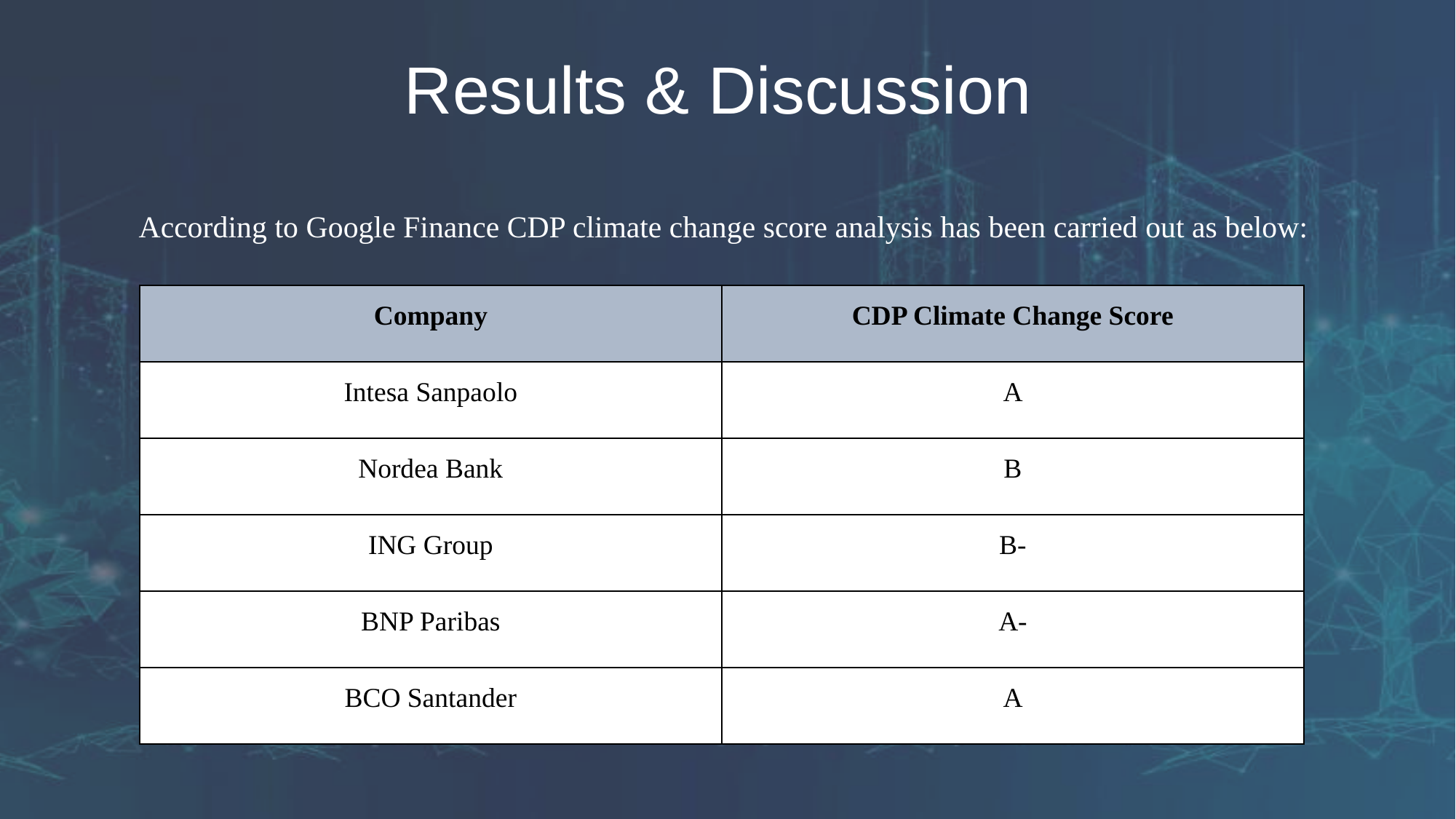

# Results & Discussion

According to Google Finance CDP climate change score analysis has been carried out as below:

| Company | CDP Climate Change Score |
| --- | --- |
| Intesa Sanpaolo | A |
| Nordea Bank | B |
| ING Group | B- |
| BNP Paribas | A- |
| BCO Santander | A |